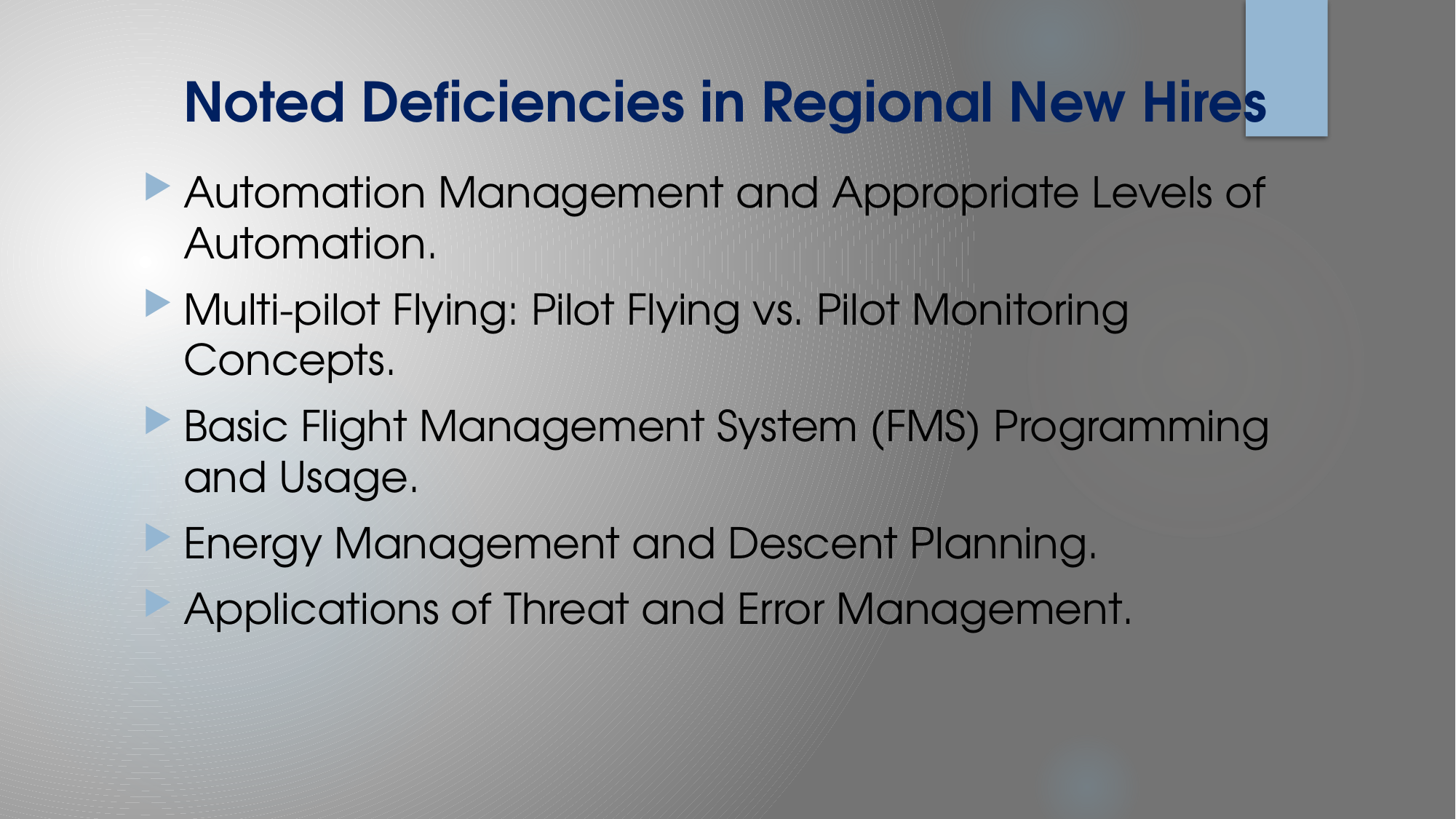

# Noted Deficiencies in Regional New Hires
Automation Management and Appropriate Levels of Automation.
Multi-pilot Flying: Pilot Flying vs. Pilot Monitoring Concepts.
Basic Flight Management System (FMS) Programming and Usage.
Energy Management and Descent Planning.
Applications of Threat and Error Management.